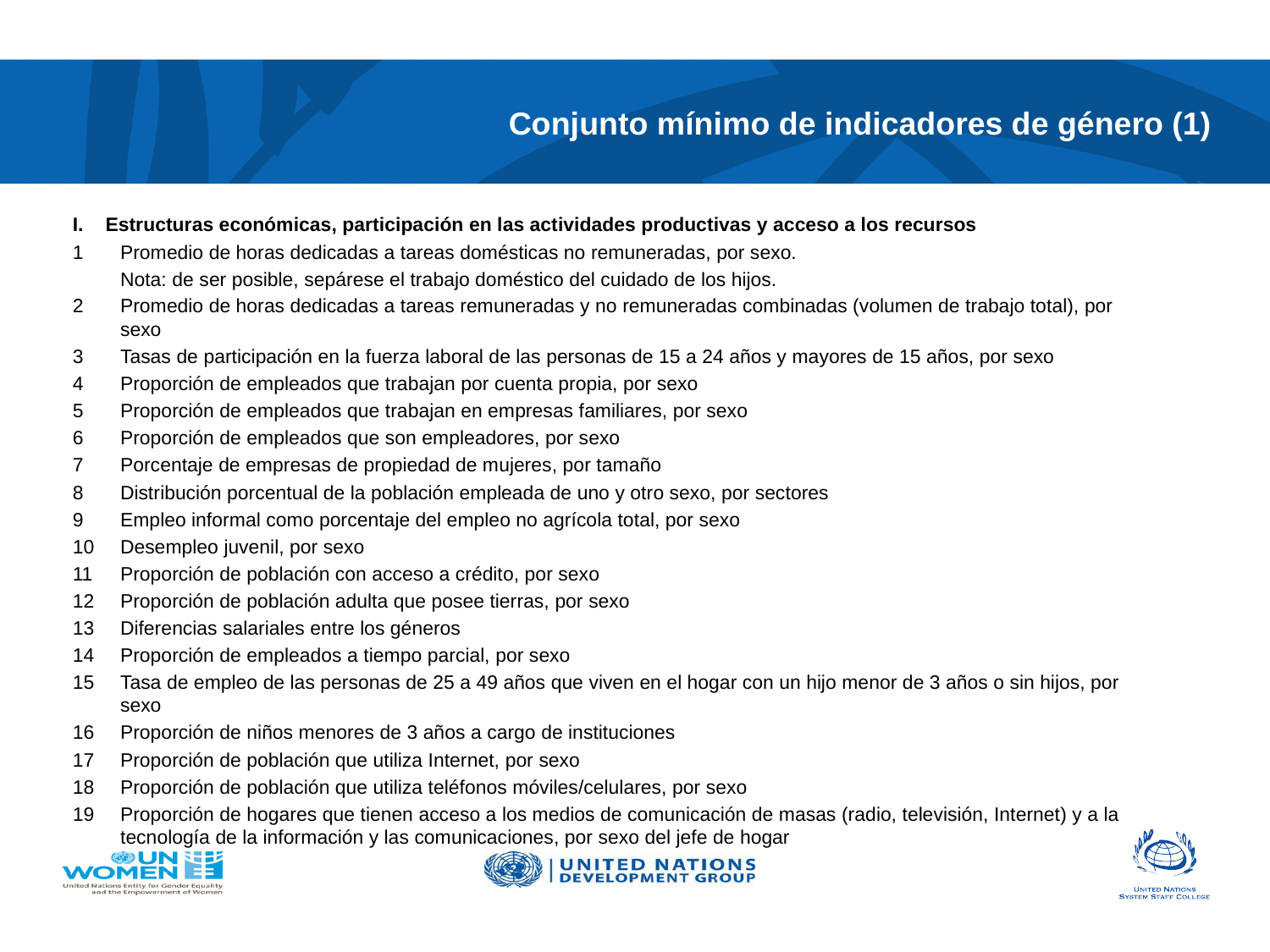

# Conjunto mínimo de indicadores de género (1)
I.    Estructuras económicas, participación en las actividades productivas y acceso a los recursos
1	Promedio de horas dedicadas a tareas domésticas no remuneradas, por sexo.
	Nota: de ser posible, sepárese el trabajo doméstico del cuidado de los hijos.
2	Promedio de horas dedicadas a tareas remuneradas y no remuneradas combinadas (volumen de trabajo total), por sexo
3	Tasas de participación en la fuerza laboral de las personas de 15 a 24 años y mayores de 15 años, por sexo
4	Proporción de empleados que trabajan por cuenta propia, por sexo
5	Proporción de empleados que trabajan en empresas familiares, por sexo
6	Proporción de empleados que son empleadores, por sexo
7	Porcentaje de empresas de propiedad de mujeres, por tamaño
8	Distribución porcentual de la población empleada de uno y otro sexo, por sectores
9	Empleo informal como porcentaje del empleo no agrícola total, por sexo
10	Desempleo juvenil, por sexo
11	Proporción de población con acceso a crédito, por sexo
12	Proporción de población adulta que posee tierras, por sexo
13	Diferencias salariales entre los géneros
14	Proporción de empleados a tiempo parcial, por sexo
15	Tasa de empleo de las personas de 25 a 49 años que viven en el hogar con un hijo menor de 3 años o sin hijos, por sexo
16	Proporción de niños menores de 3 años a cargo de instituciones
17	Proporción de población que utiliza Internet, por sexo
18	Proporción de población que utiliza teléfonos móviles/celulares, por sexo
19	Proporción de hogares que tienen acceso a los medios de comunicación de masas (radio, televisión, Internet) y a la tecnología de la información y las comunicaciones, por sexo del jefe de hogar